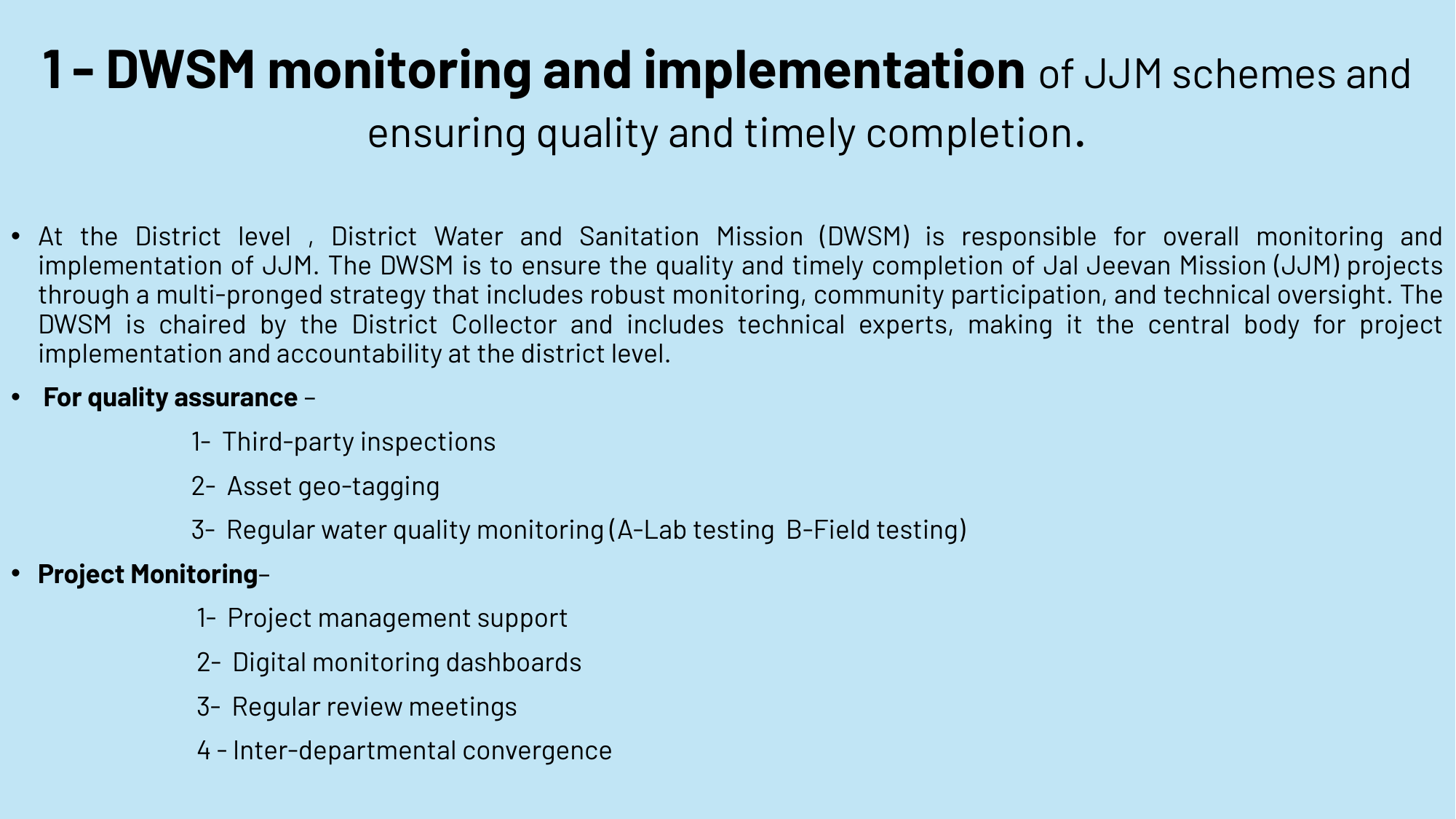

# 1 - DWSM monitoring and implementation of JJM schemes and ensuring quality and timely completion.
At the District level , District Water and Sanitation Mission (DWSM) is responsible for overall monitoring and implementation of JJM. The DWSM is to ensure the quality and timely completion of Jal Jeevan Mission (JJM) projects through a multi-pronged strategy that includes robust monitoring, community participation, and technical oversight. The DWSM is chaired by the District Collector and includes technical experts, making it the central body for project implementation and accountability at the district level.
 For quality assurance –
                                 1-  Third-party inspections
                                 2-  Asset geo-tagging
                                 3-  Regular water quality monitoring (A-Lab testing  B-Field testing)
Project Monitoring–
                                  1-  Project management support
                                  2-  Digital monitoring dashboards
                                  3-  Regular review meetings
                                  4 - Inter-departmental convergence